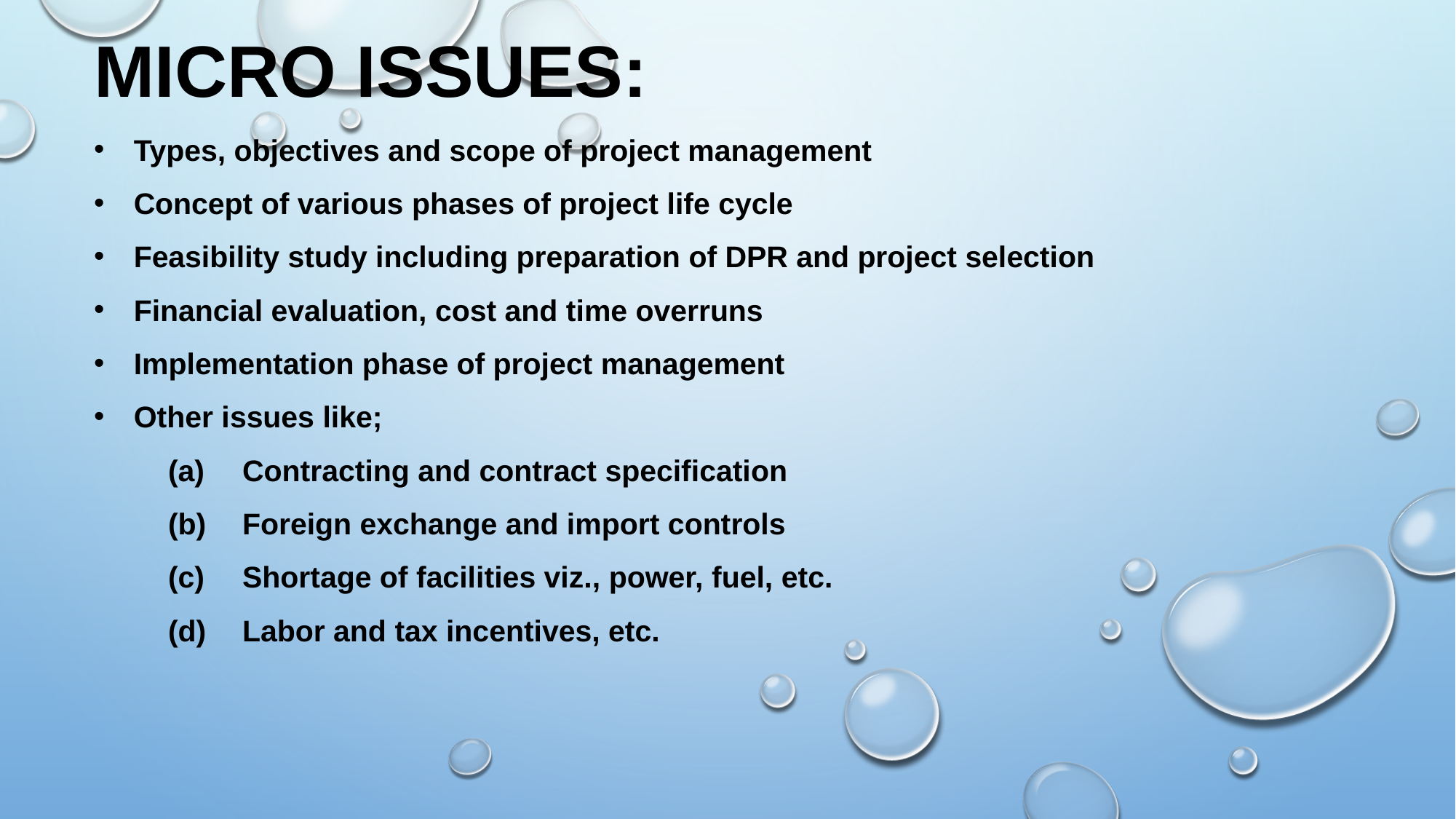

# Micro issues:
Types, objectives and scope of project management
Concept of various phases of project life cycle
Feasibility study including preparation of DPR and project selection
Financial evaluation, cost and time overruns
Implementation phase of project management
Other issues like;
		(a)	Contracting and contract specification
		(b)	Foreign exchange and import controls
		(c)	Shortage of facilities viz., power, fuel, etc.
		(d)	Labor and tax incentives, etc.